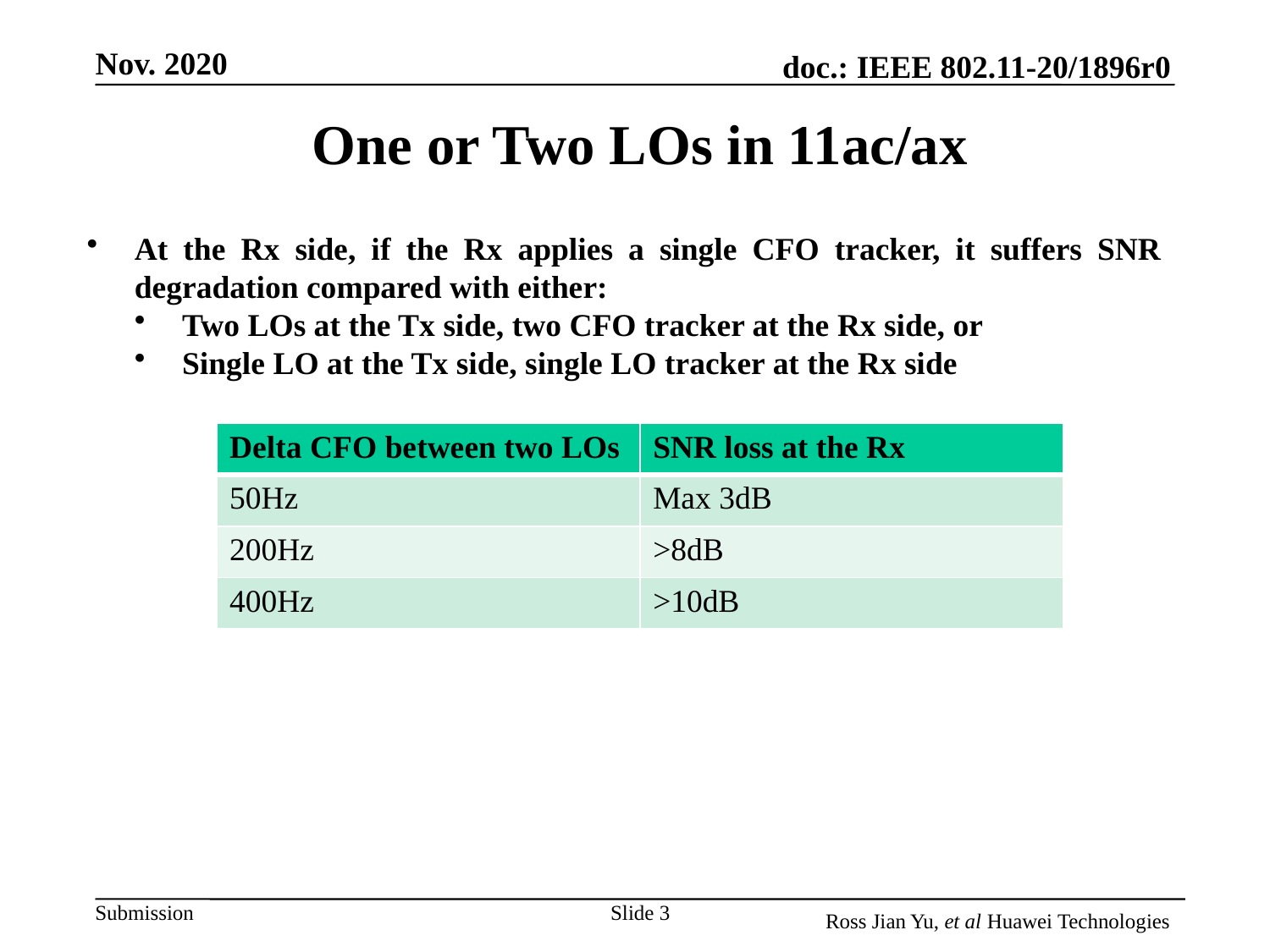

# One or Two LOs in 11ac/ax
At the Rx side, if the Rx applies a single CFO tracker, it suffers SNR degradation compared with either:
Two LOs at the Tx side, two CFO tracker at the Rx side, or
Single LO at the Tx side, single LO tracker at the Rx side

| Delta CFO between two LOs | SNR loss at the Rx |
| --- | --- |
| 50Hz | Max 3dB |
| 200Hz | >8dB |
| 400Hz | >10dB |
Slide 3